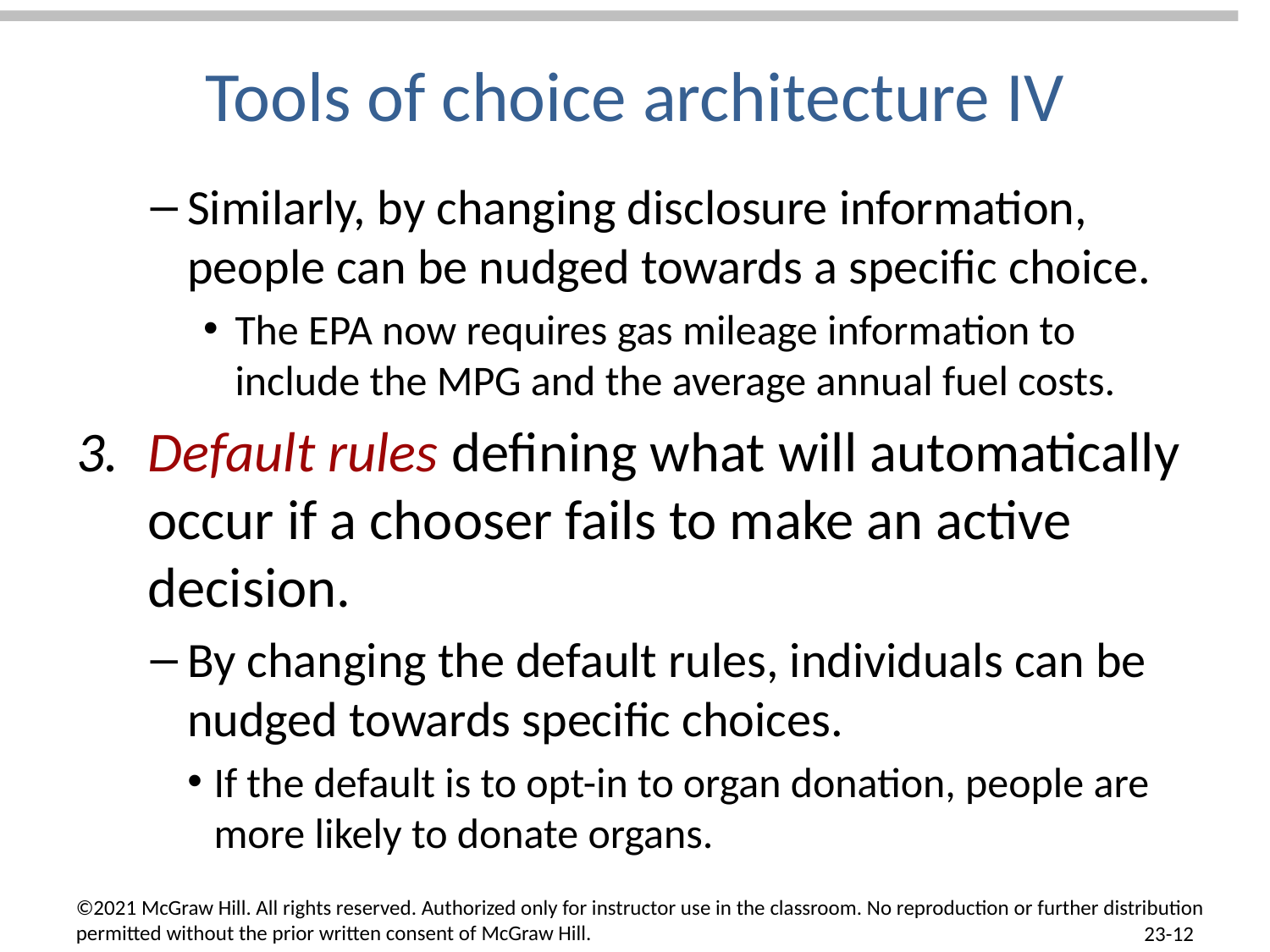

# Tools of choice architecture IV
Similarly, by changing disclosure information, people can be nudged towards a specific choice.
The EPA now requires gas mileage information to include the MPG and the average annual fuel costs.
Default rules defining what will automatically occur if a chooser fails to make an active decision.
By changing the default rules, individuals can be nudged towards specific choices.
If the default is to opt-in to organ donation, people are more likely to donate organs.